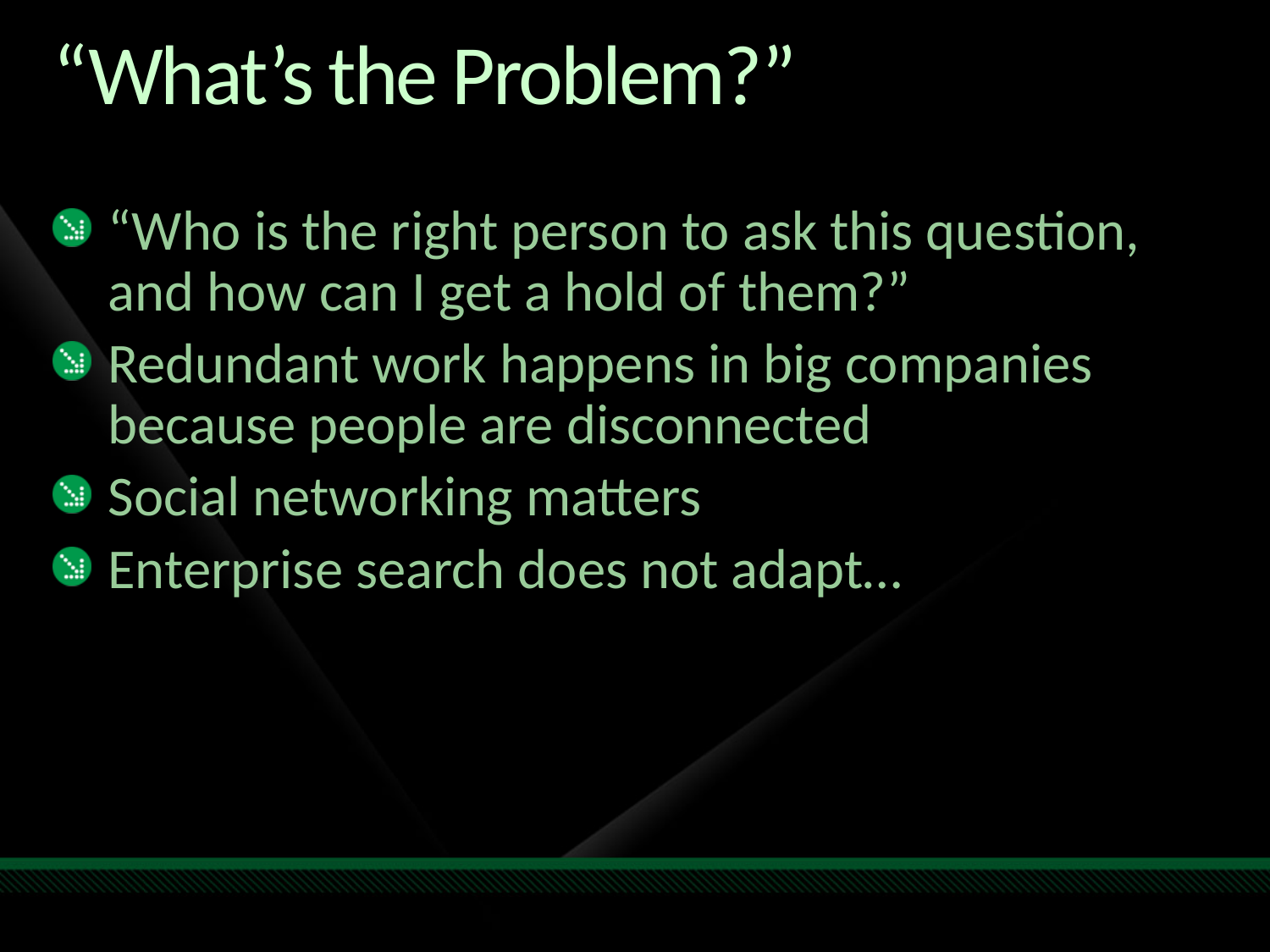

# “What’s the Problem?”
“Who is the right person to ask this question, and how can I get a hold of them?”
Redundant work happens in big companies because people are disconnected
Social networking matters
Enterprise search does not adapt…